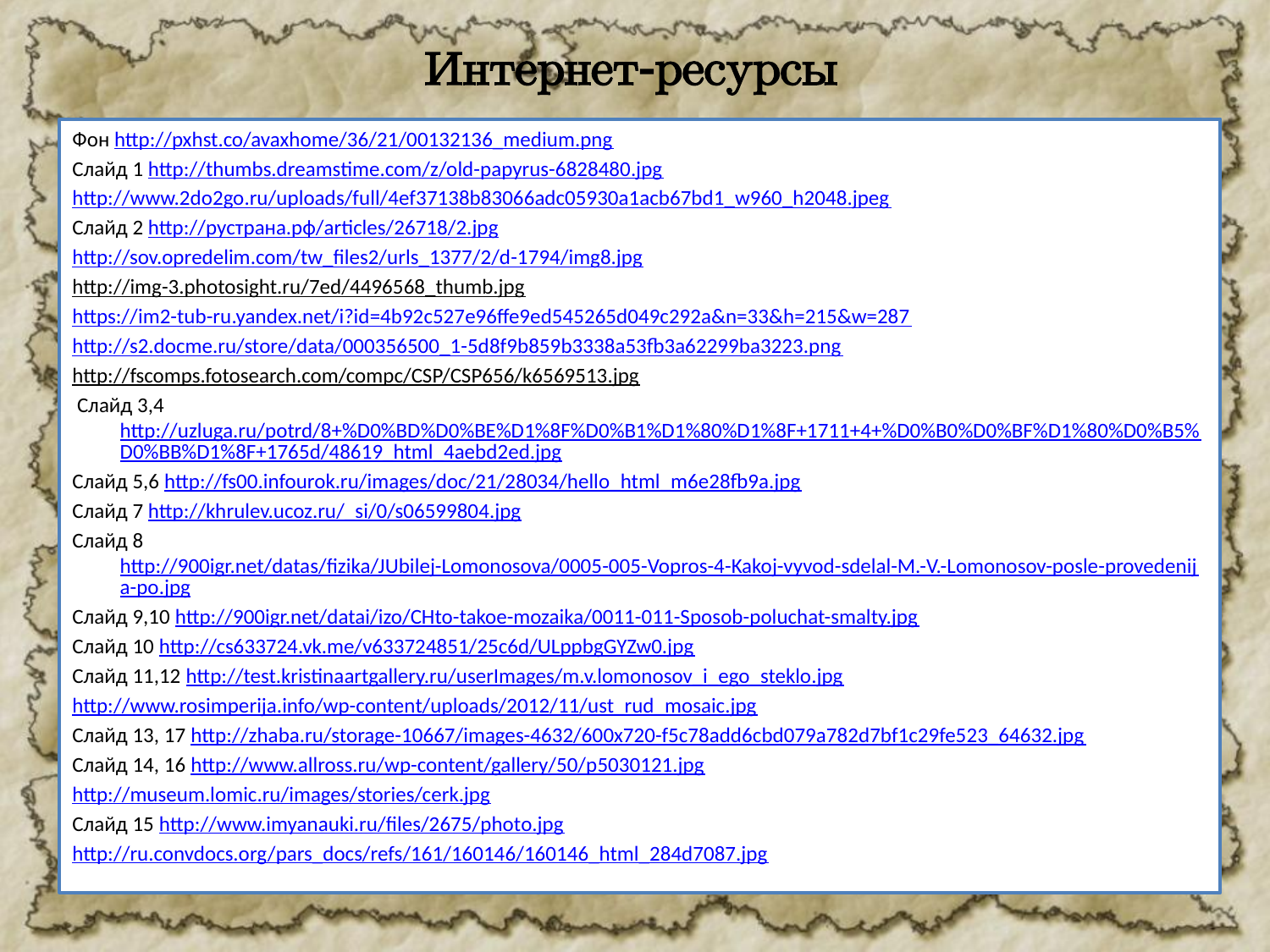

# Интернет-ресурсы
Фон http://pxhst.co/avaxhome/36/21/00132136_medium.png
Слайд 1 http://thumbs.dreamstime.com/z/old-papyrus-6828480.jpg
http://www.2do2go.ru/uploads/full/4ef37138b83066adc05930a1acb67bd1_w960_h2048.jpeg
Слайд 2 http://рустрана.рф/articles/26718/2.jpg
http://sov.opredelim.com/tw_files2/urls_1377/2/d-1794/img8.jpg
http://img-3.photosight.ru/7ed/4496568_thumb.jpg
https://im2-tub-ru.yandex.net/i?id=4b92c527e96ffe9ed545265d049c292a&n=33&h=215&w=287
http://s2.docme.ru/store/data/000356500_1-5d8f9b859b3338a53fb3a62299ba3223.png
http://fscomps.fotosearch.com/compc/CSP/CSP656/k6569513.jpg
 Слайд 3,4 http://uzluga.ru/potrd/8+%D0%BD%D0%BE%D1%8F%D0%B1%D1%80%D1%8F+1711+4+%D0%B0%D0%BF%D1%80%D0%B5%D0%BB%D1%8F+1765d/48619_html_4aebd2ed.jpg
Слайд 5,6 http://fs00.infourok.ru/images/doc/21/28034/hello_html_m6e28fb9a.jpg
Слайд 7 http://khrulev.ucoz.ru/_si/0/s06599804.jpg
Слайд 8 http://900igr.net/datas/fizika/JUbilej-Lomonosova/0005-005-Vopros-4-Kakoj-vyvod-sdelal-M.-V.-Lomonosov-posle-provedenija-po.jpg
Слайд 9,10 http://900igr.net/datai/izo/CHto-takoe-mozaika/0011-011-Sposob-poluchat-smalty.jpg
Слайд 10 http://cs633724.vk.me/v633724851/25c6d/ULppbgGYZw0.jpg
Слайд 11,12 http://test.kristinaartgallery.ru/userImages/m.v.lomonosov_i_ego_steklo.jpg
http://www.rosimperija.info/wp-content/uploads/2012/11/ust_rud_mosaic.jpg
Слайд 13, 17 http://zhaba.ru/storage-10667/images-4632/600x720-f5c78add6cbd079a782d7bf1c29fe523_64632.jpg
Слайд 14, 16 http://www.allross.ru/wp-content/gallery/50/p5030121.jpg
http://museum.lomic.ru/images/stories/cerk.jpg
Слайд 15 http://www.imyanauki.ru/files/2675/photo.jpg
http://ru.convdocs.org/pars_docs/refs/161/160146/160146_html_284d7087.jpg